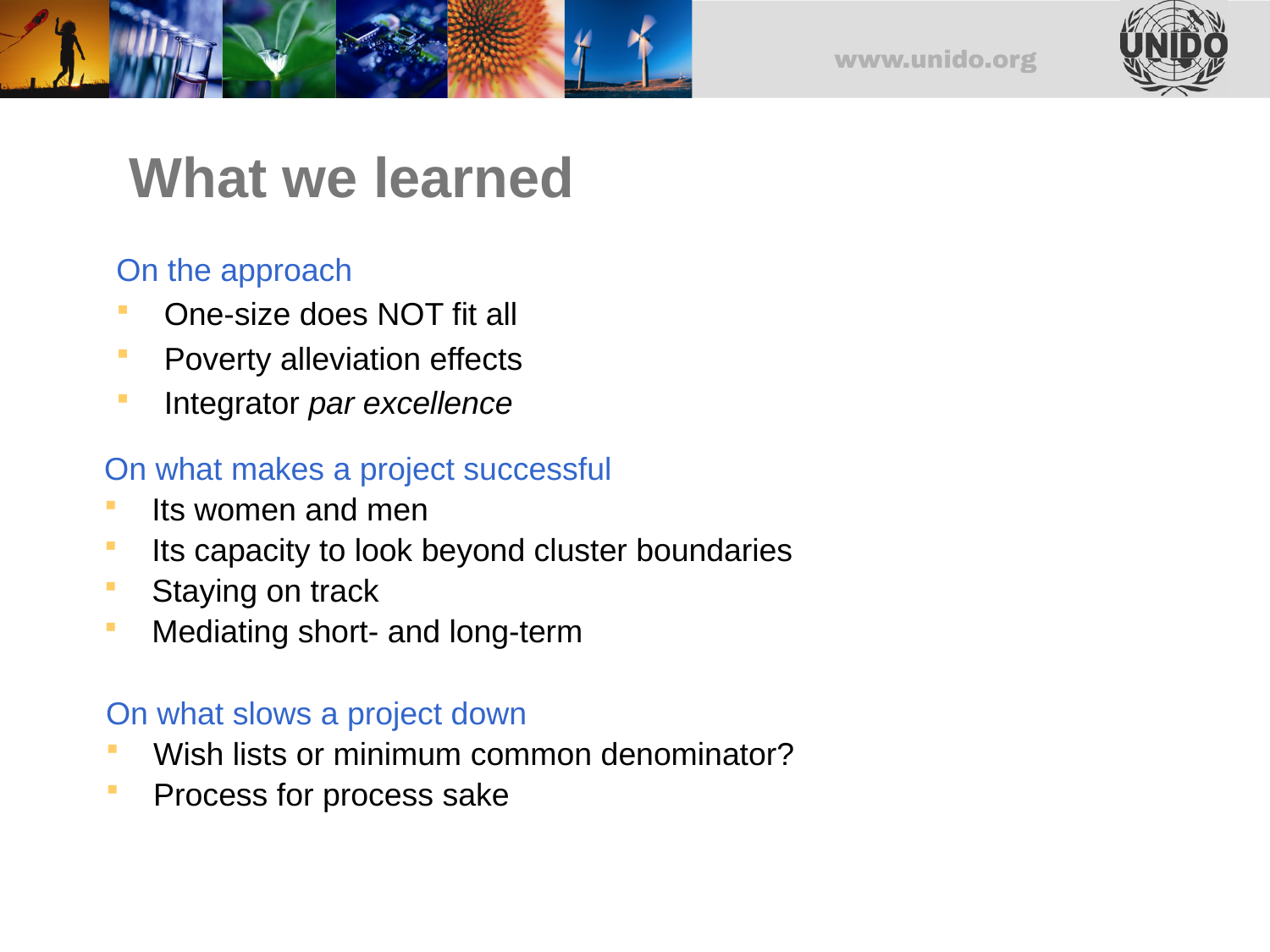

# What we learned
On the approach
One-size does NOT fit all
Poverty alleviation effects
Integrator par excellence

On what makes a project successful
Its women and men
Its capacity to look beyond cluster boundaries
Staying on track
Mediating short- and long-term

On what slows a project down
Wish lists or minimum common denominator?
Process for process sake